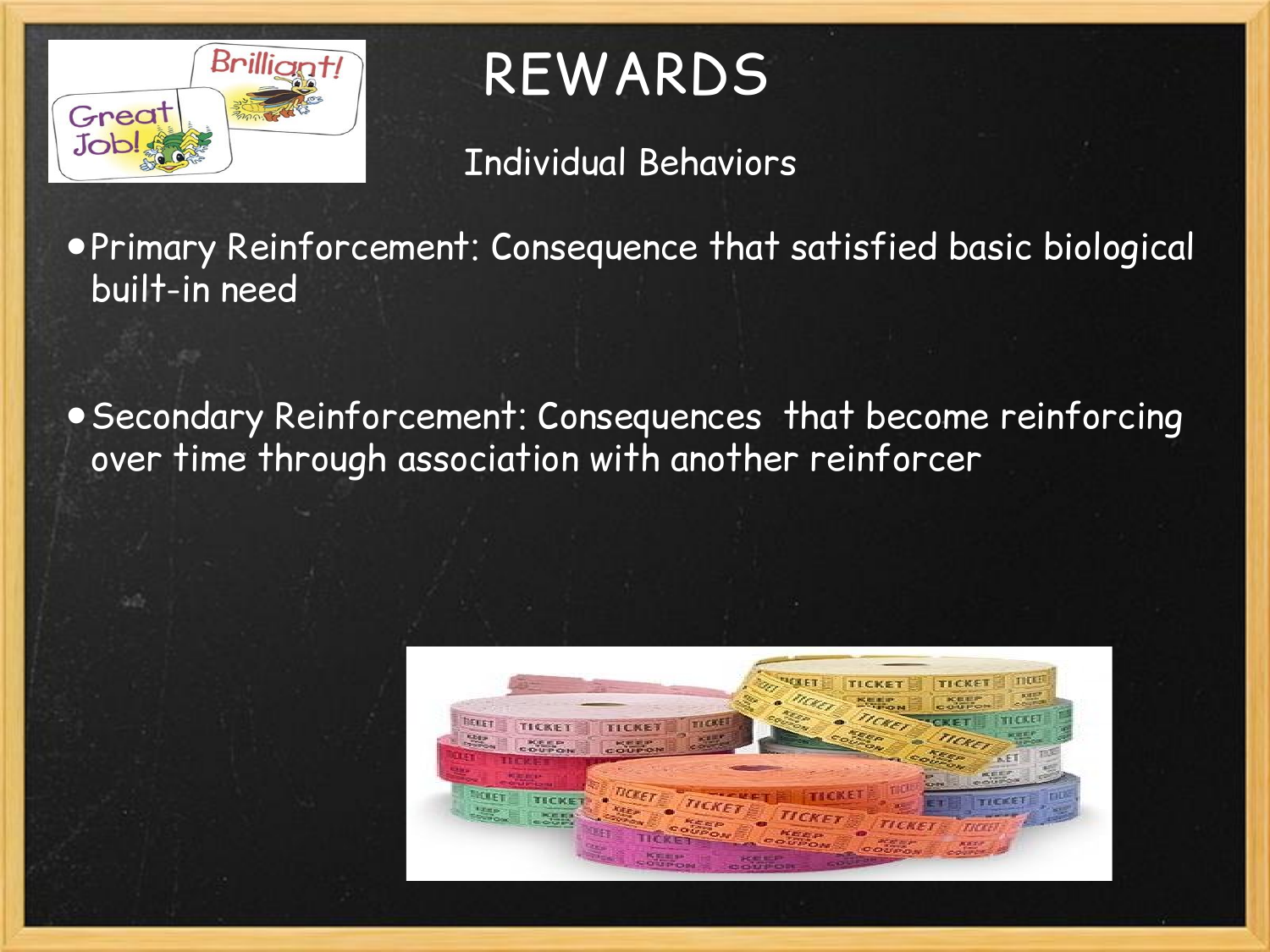

# REWARDS

Individual Behaviors

Primary Reinforcement: Consequence that satisfied basic biological built-in need

Secondary Reinforcement: Consequences  that become reinforcing over time through association with another reinforcer